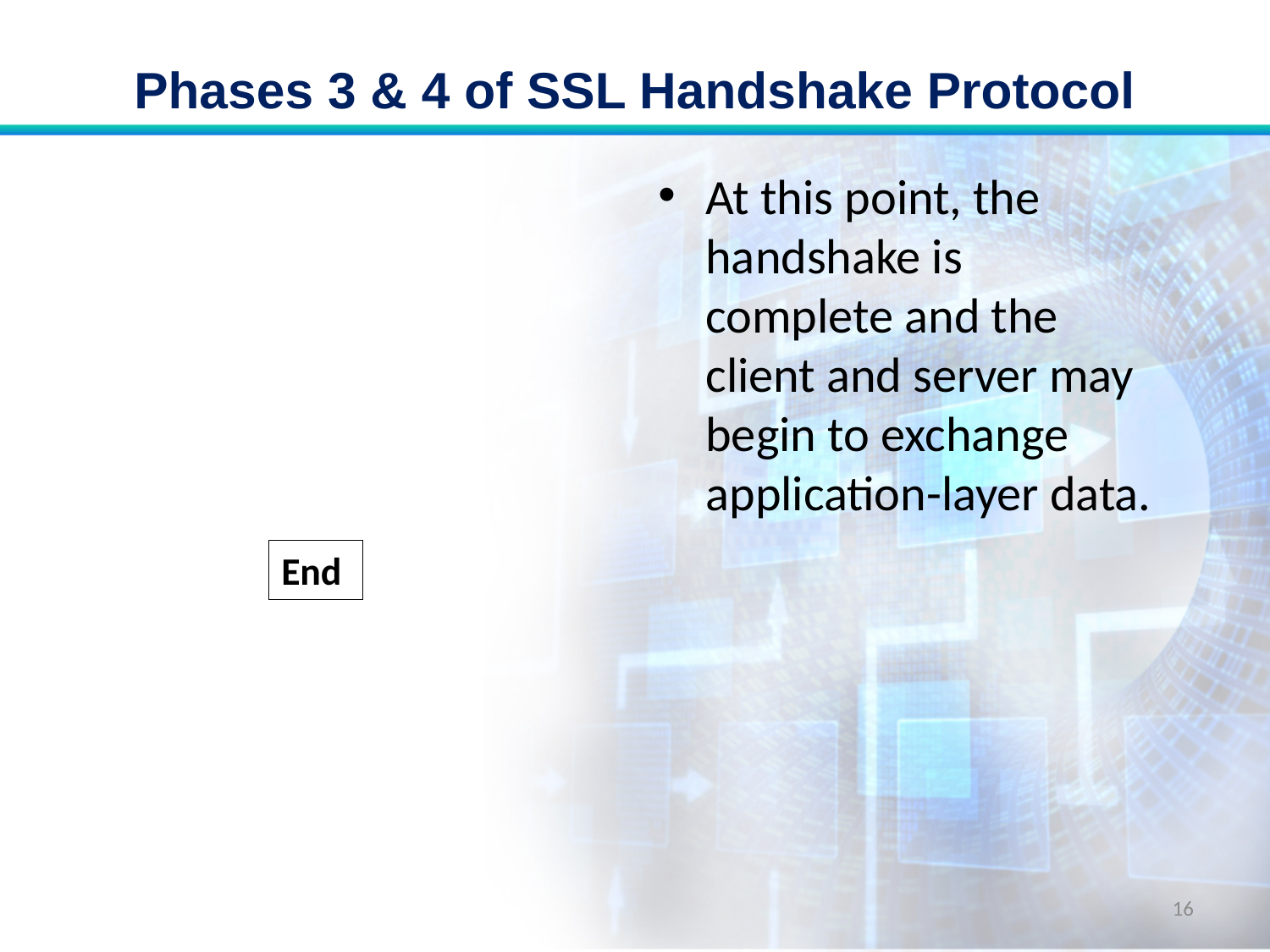

# Phases 3 & 4 of SSL Handshake Protocol
At this point, the handshake is complete and the client and server may begin to exchange application-layer data.
End
16